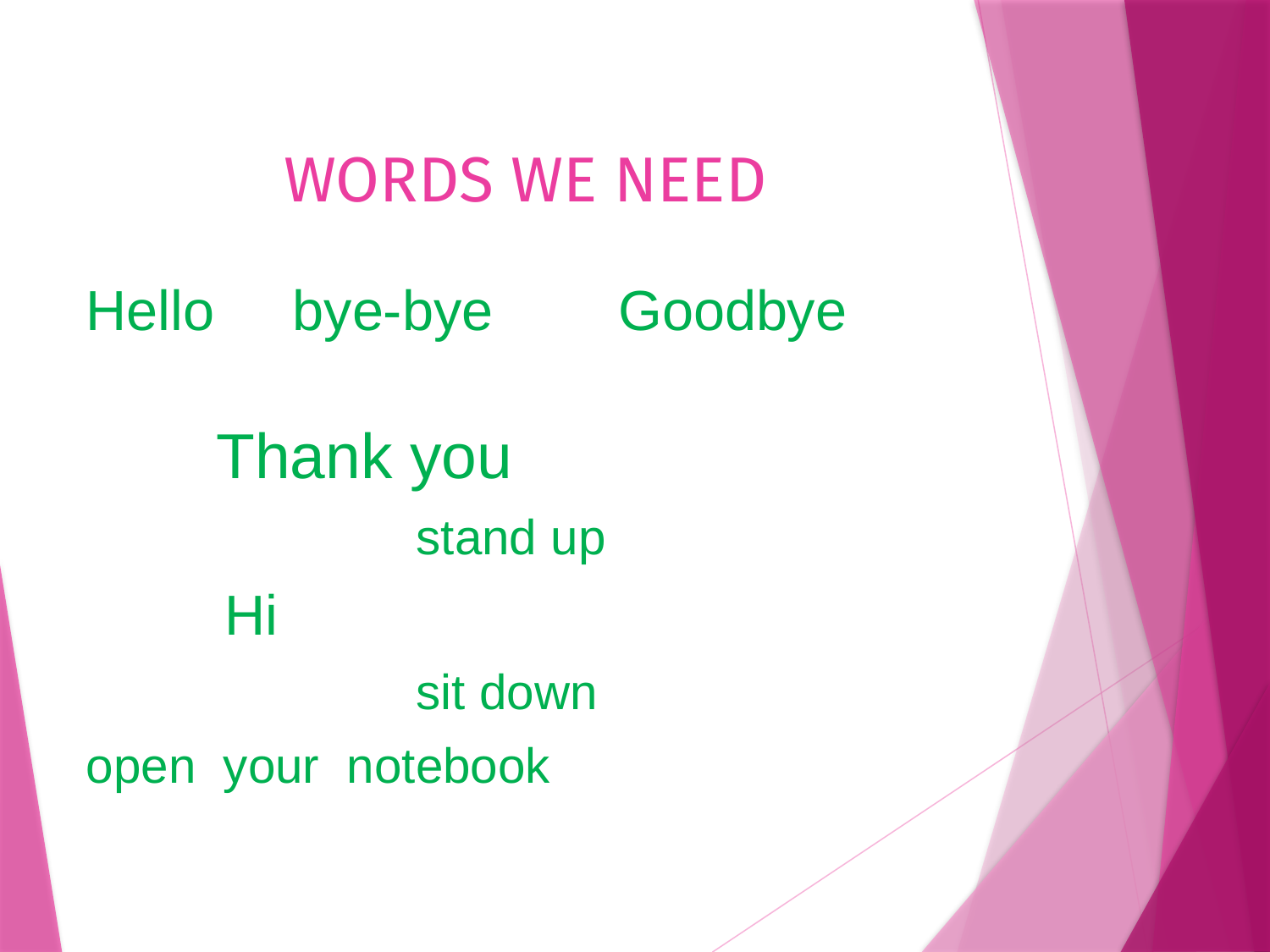

# WORDS WE NEED
Hello     bye-bye        Goodbye
                                                                                    Thank you
                        stand up
         Hi
                        sit down
open  your  notebook